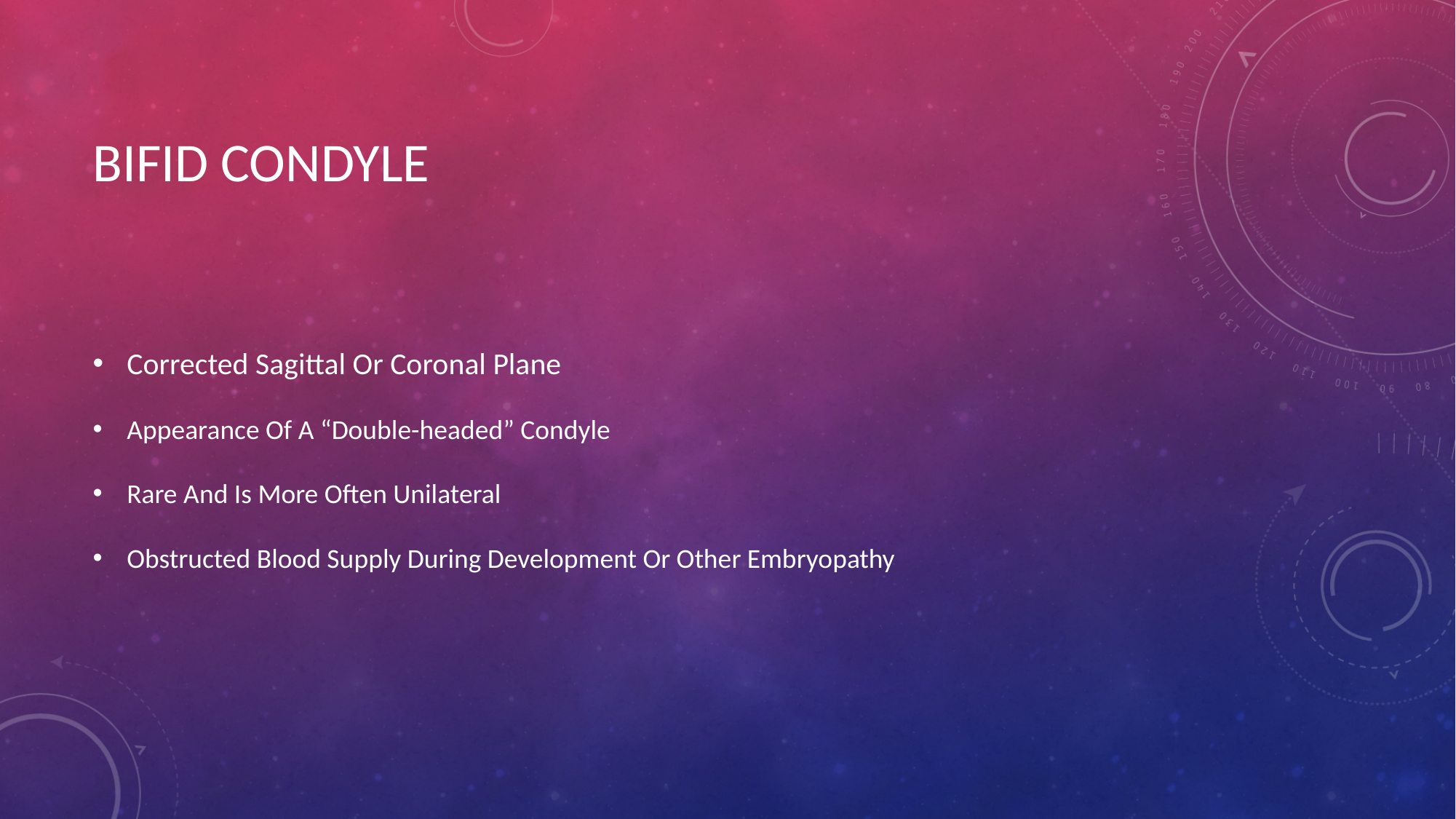

# Bifid Condyle
Corrected Sagittal Or Coronal Plane
Appearance Of A “Double-headed” Condyle
Rare And Is More Often Unilateral
Obstructed Blood Supply During Development Or Other Embryopathy